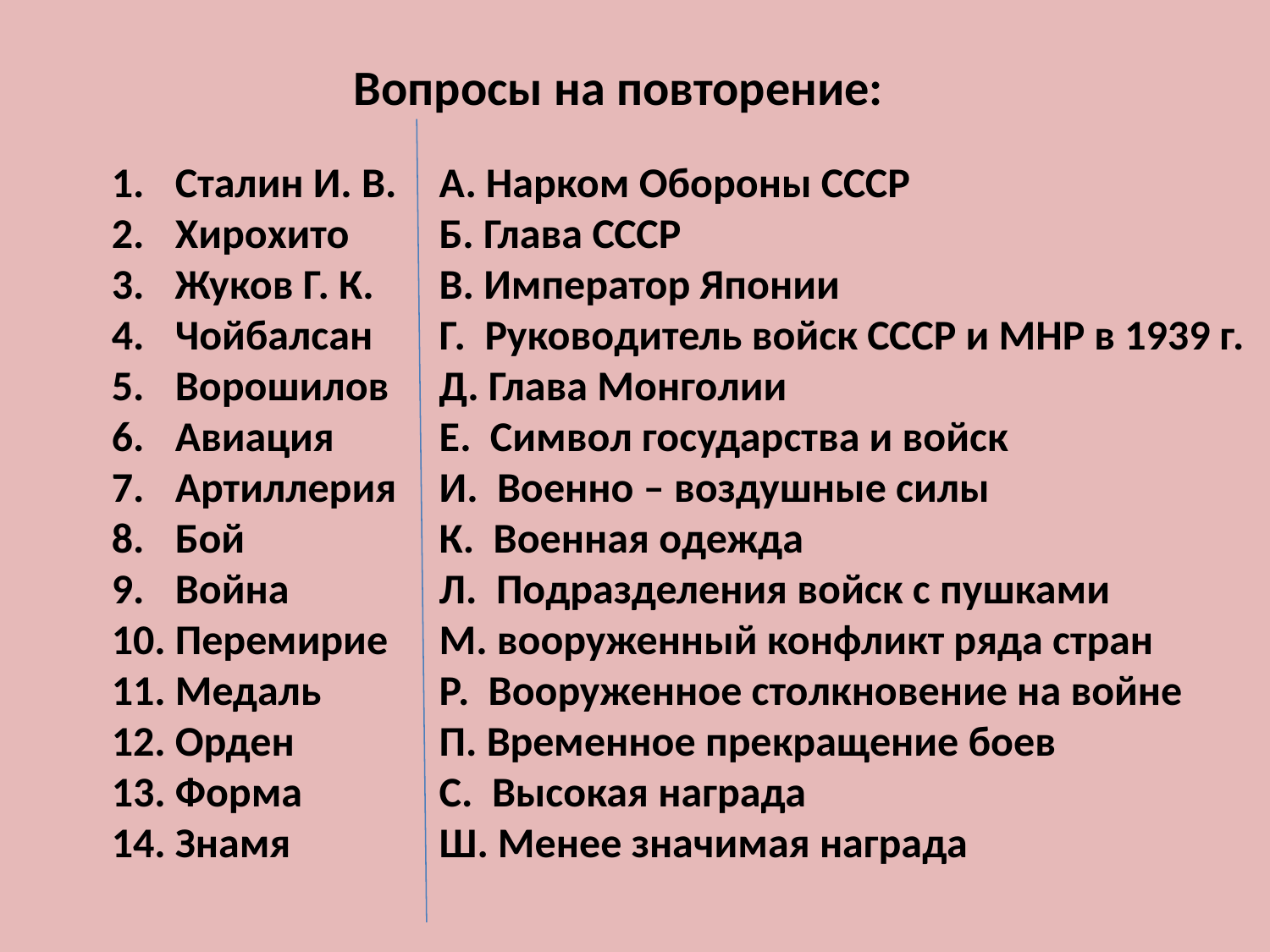

Вопросы на повторение:
Сталин И. В.
Хирохито
Жуков Г. К.
Чойбалсан
Ворошилов
Авиация
Артиллерия
Бой
Война
Перемирие
Медаль
Орден
Форма
Знамя
А. Нарком Обороны СССР
Б. Глава СССР
В. Император Японии
Г.  Руководитель войск СССР и МНР в 1939 г.
Д. Глава Монголии
Е.  Символ государства и войск
И.  Военно – воздушные силы
К.  Военная одежда
Л.  Подразделения войск с пушками
М. вооруженный конфликт ряда стран
Р.  Вооруженное столкновение на войне
П. Временное прекращение боев
С.  Высокая награда
Ш. Менее значимая награда